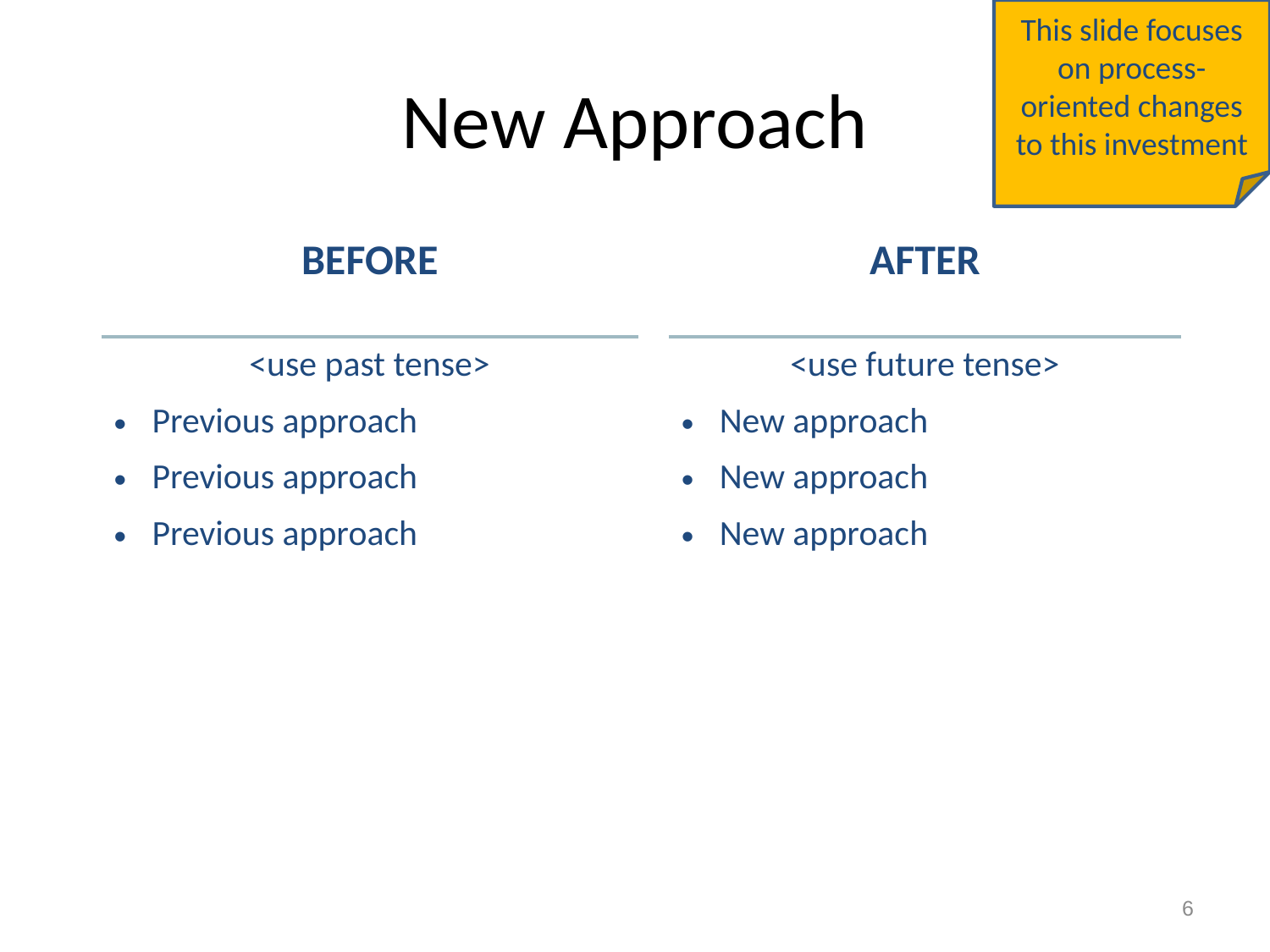

This slide focuses on process-oriented changes to this investment
# New Approach
| Before |  | After |
| --- | --- | --- |
| <use past tense> Previous approach Previous approach Previous approach |  | <use future tense> New approach New approach New approach |
6